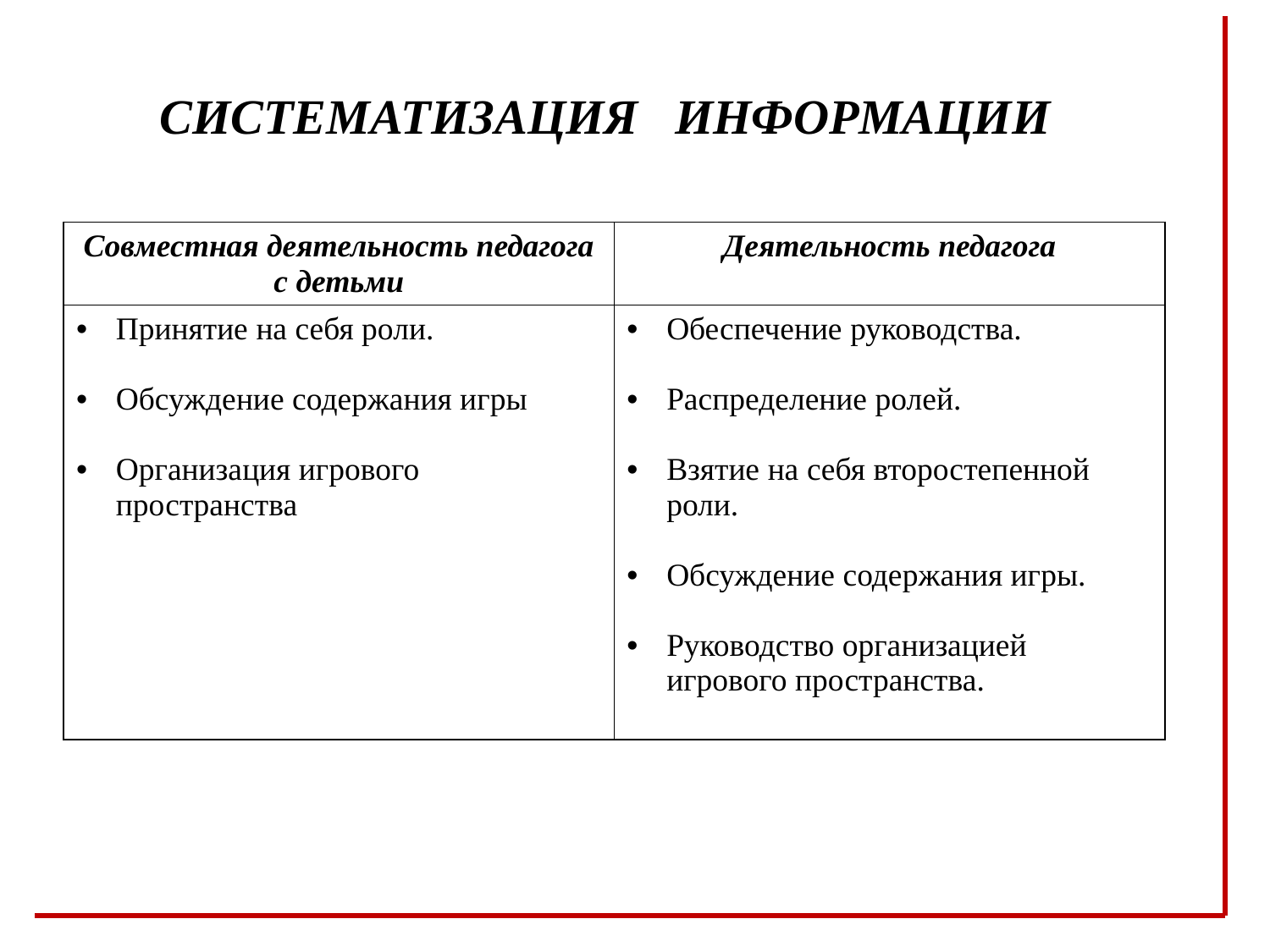

СИСТЕМАТИЗАЦИЯ   ИНФОРМАЦИИ
| Совместная деятельность педагога с детьми | Деятельность педагога |
| --- | --- |
| Принятие на себя роли. Обсуждение содержания игры Организация игрового пространства | Обеспечение руководства. Распределение ролей. Взятие на себя второстепенной роли. Обсуждение содержания игры. Руководство организацией игрового пространства. |